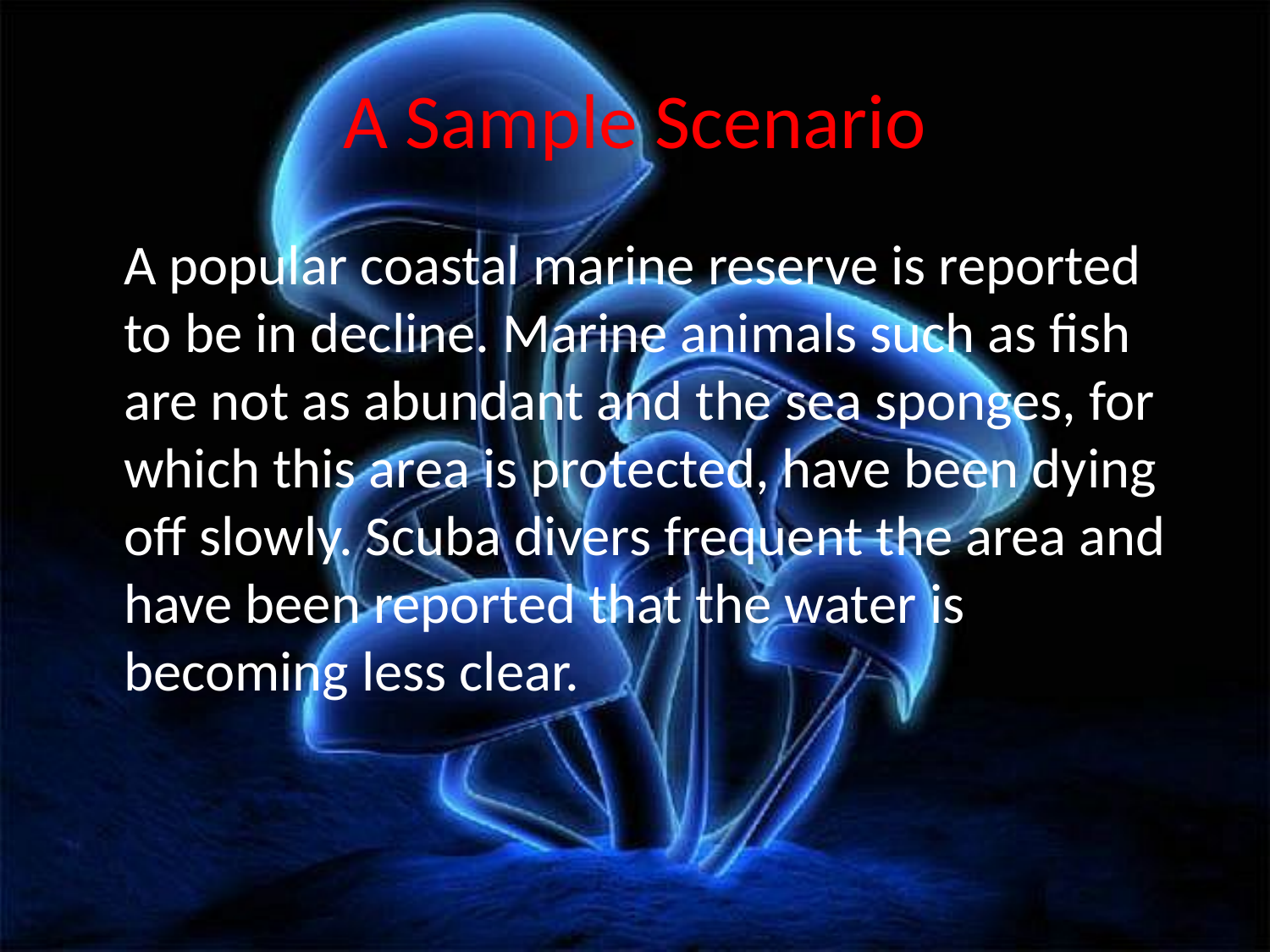

# A Sample Scenario
	A popular coastal marine reserve is reported to be in decline. Marine animals such as fish are not as abundant and the sea sponges, for which this area is protected, have been dying off slowly. Scuba divers frequent the area and have been reported that the water is becoming less clear.